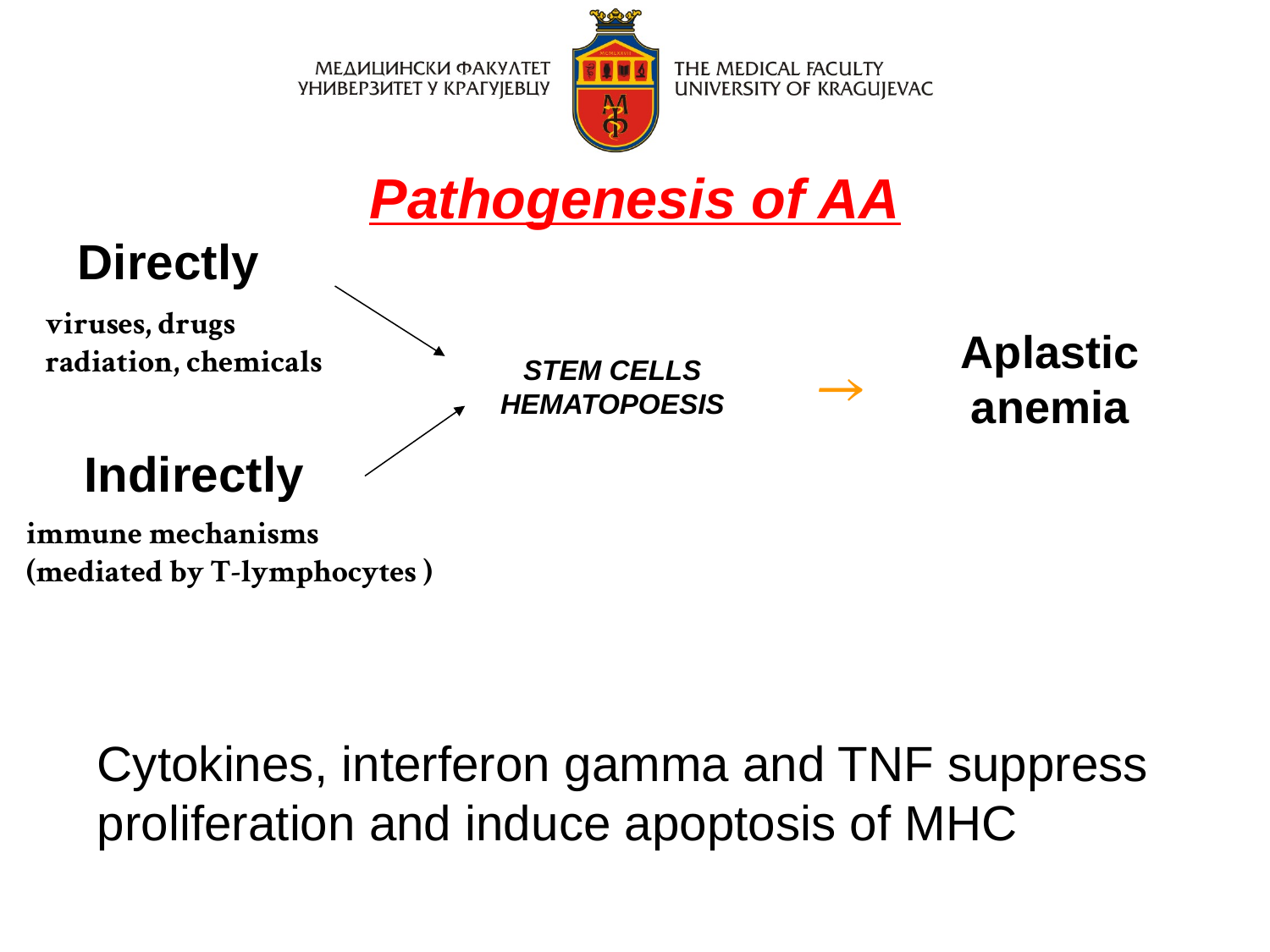

Directly

# Pathogenesis of AA

viruses, drugs
radiation, chemicals
Aplastic
anemia
→
STEM CELLS
HEMATOPOESIS

Indirectly
immune mechanisms
(mediated by T-lymphocytes )
Cytokines, interferon gamma and TNF suppress proliferation and induce apoptosis of MHC